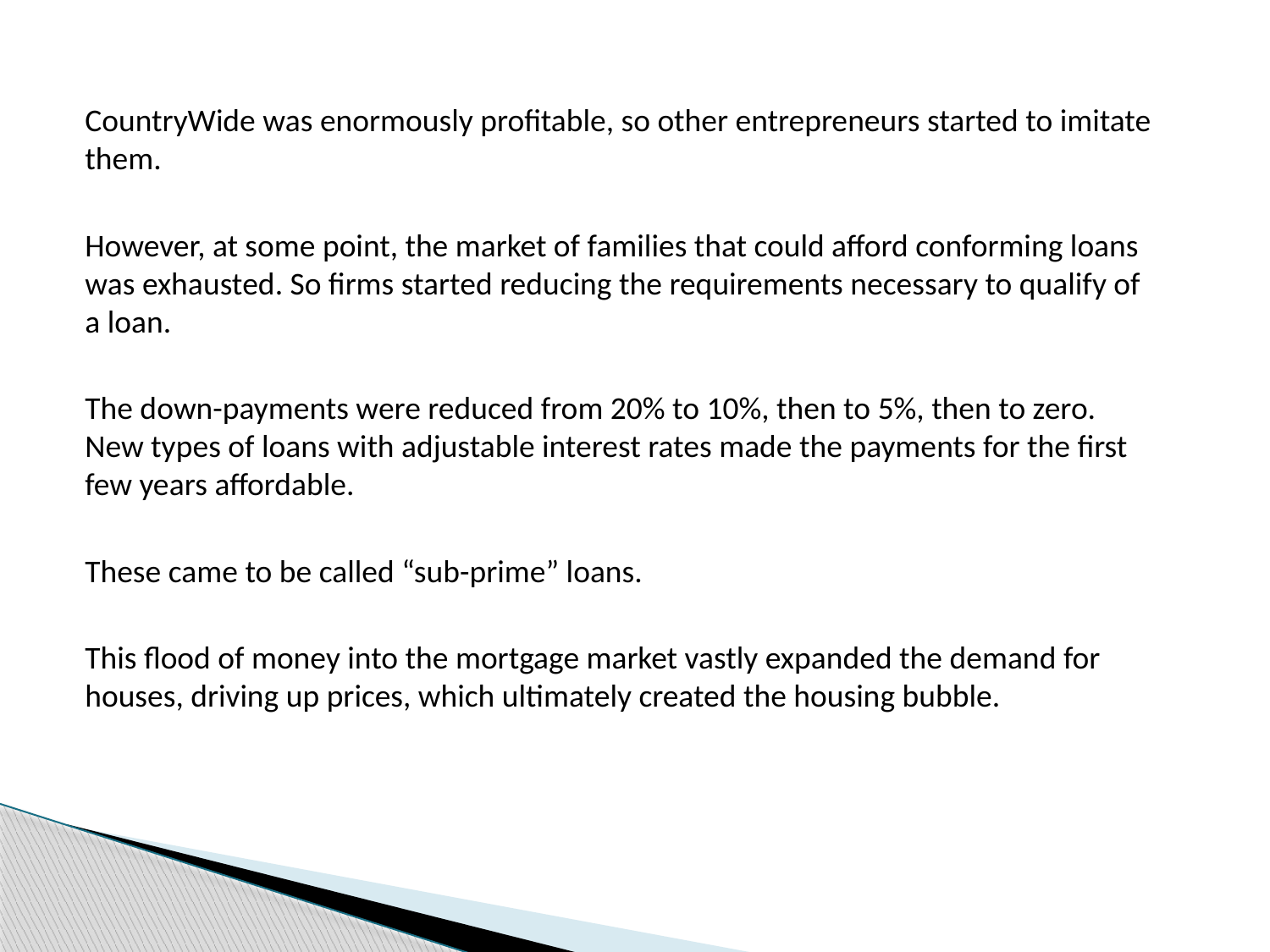

#

CountryWide was enormously profitable, so other entrepreneurs started to imitate them.

However, at some point, the market of families that could afford conforming loans was exhausted. So firms started reducing the requirements necessary to qualify of a loan.

The down-payments were reduced from 20% to 10%, then to 5%, then to zero.  New types of loans with adjustable interest rates made the payments for the first few years affordable.

These came to be called “sub-prime” loans.

This flood of money into the mortgage market vastly expanded the demand for houses, driving up prices, which ultimately created the housing bubble.